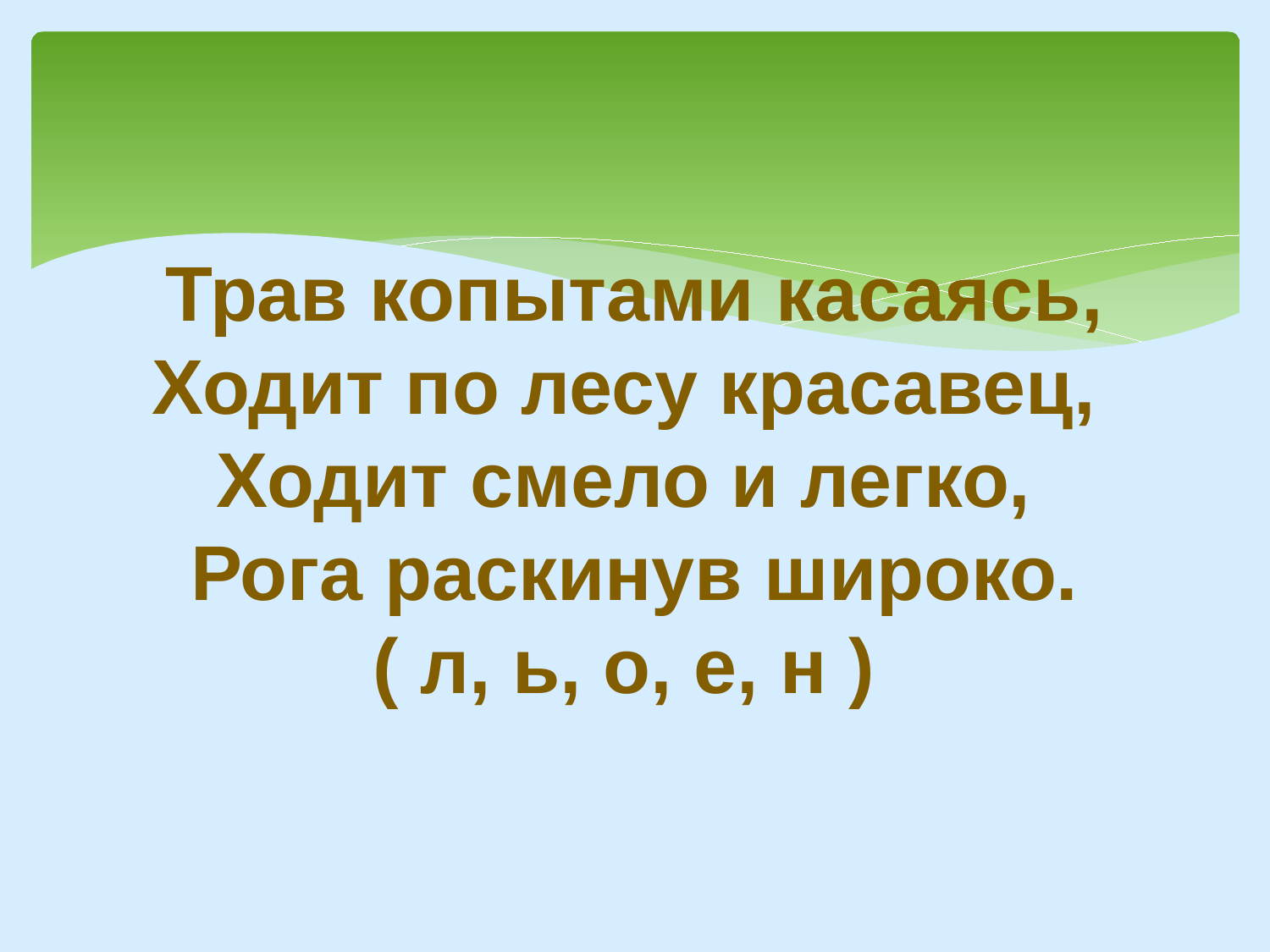

# Трав копытами касаясь, Ходит по лесу красавец, Ходит смело и легко, Рога раскинув широко. ( л, ь, о, е, н )